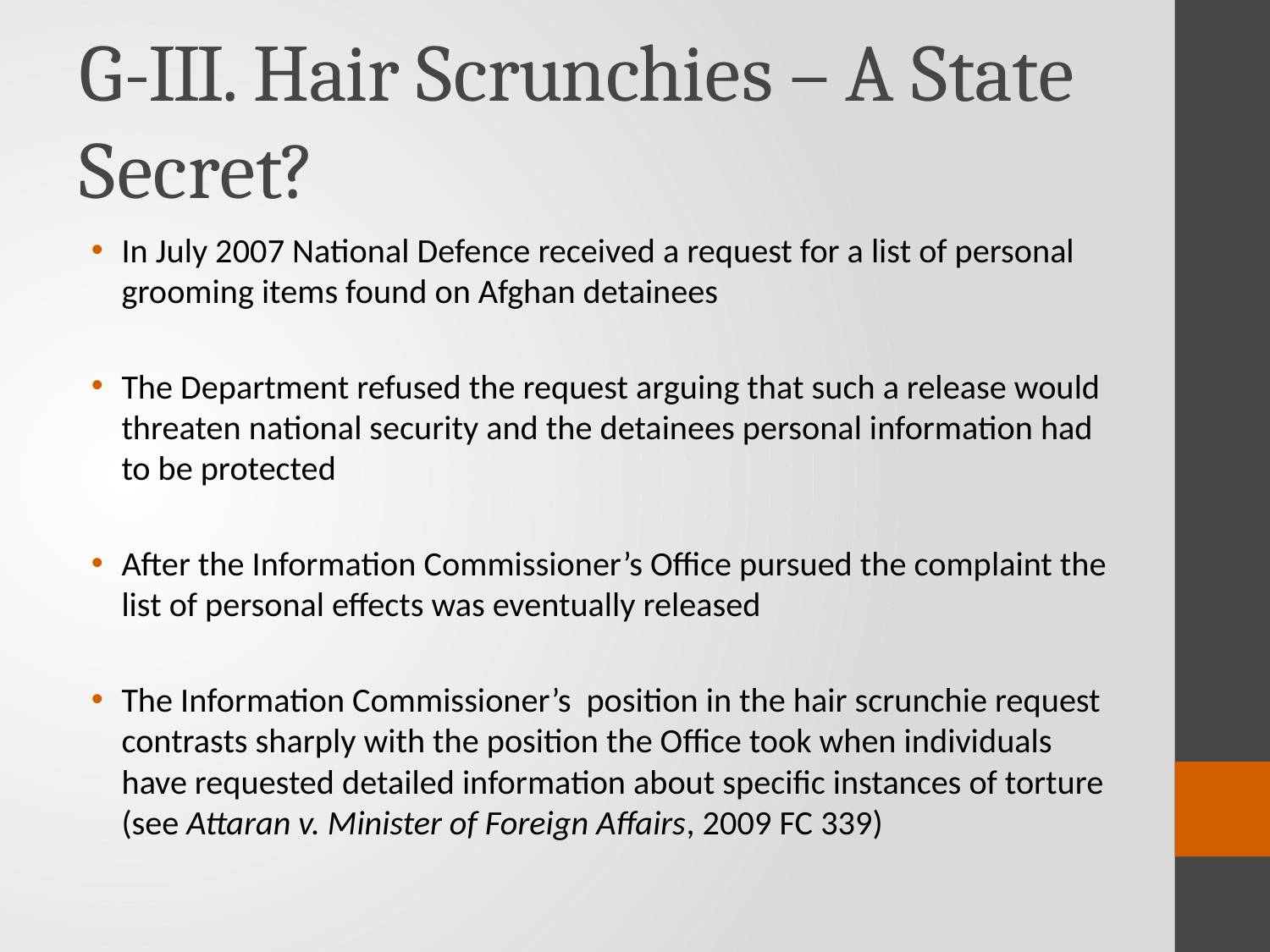

# G-III. Hair Scrunchies – A State Secret?
In July 2007 National Defence received a request for a list of personal grooming items found on Afghan detainees

The Department refused the request arguing that such a release would threaten national security and the detainees personal information had to be protected

After the Information Commissioner’s Office pursued the complaint the list of personal effects was eventually released

The Information Commissioner’s  position in the hair scrunchie request contrasts sharply with the position the Office took when individuals have requested detailed information about specific instances of torture (see Attaran v. Minister of Foreign Affairs, 2009 FC 339)